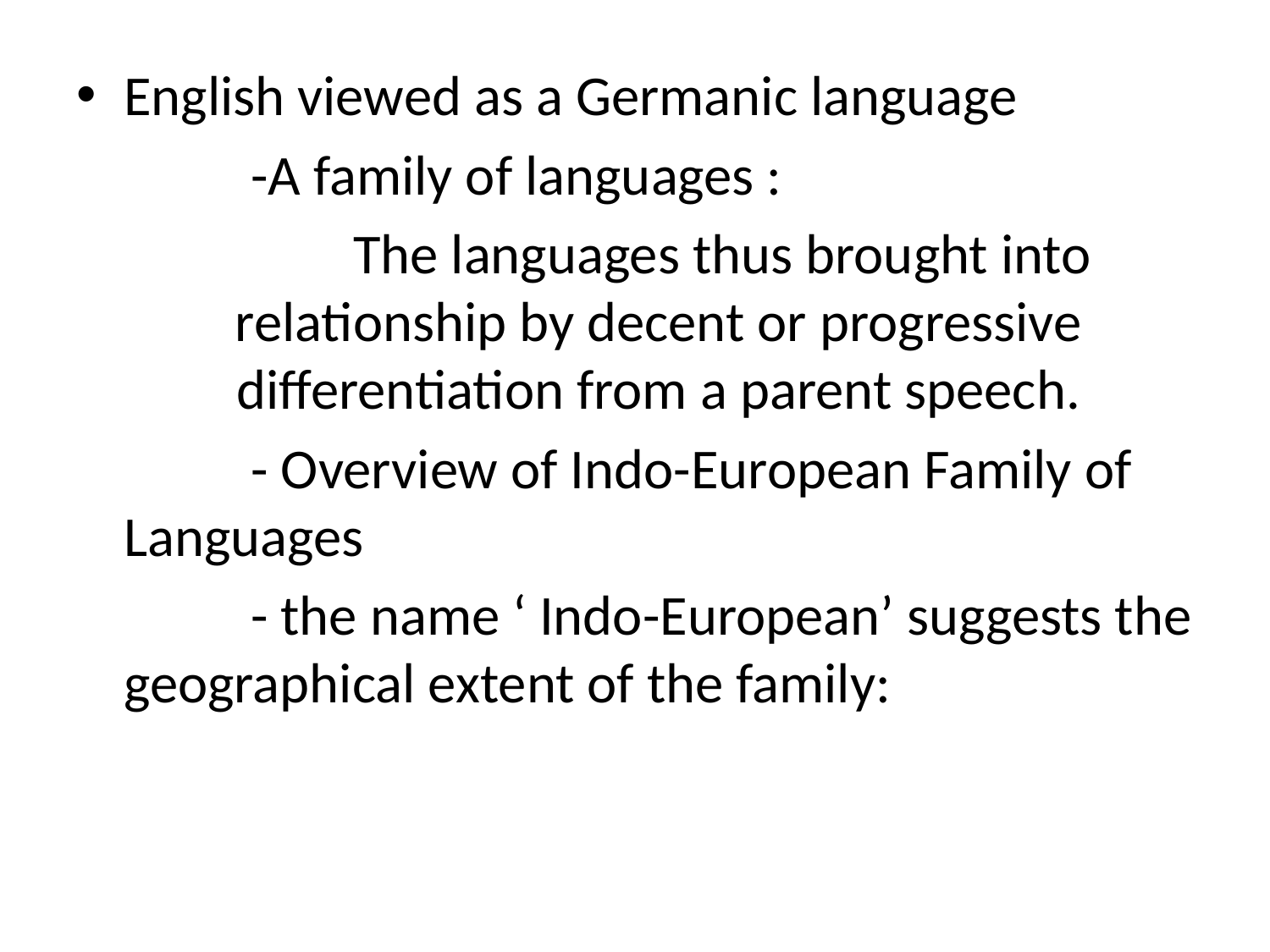

English viewed as a Germanic language
		-A family of languages :
		The languages thus brought into relationship by decent or progressive differentiation from a parent speech.
		- Overview of Indo-European Family of Languages
		- the name ‘ Indo-European’ suggests the geographical extent of the family: